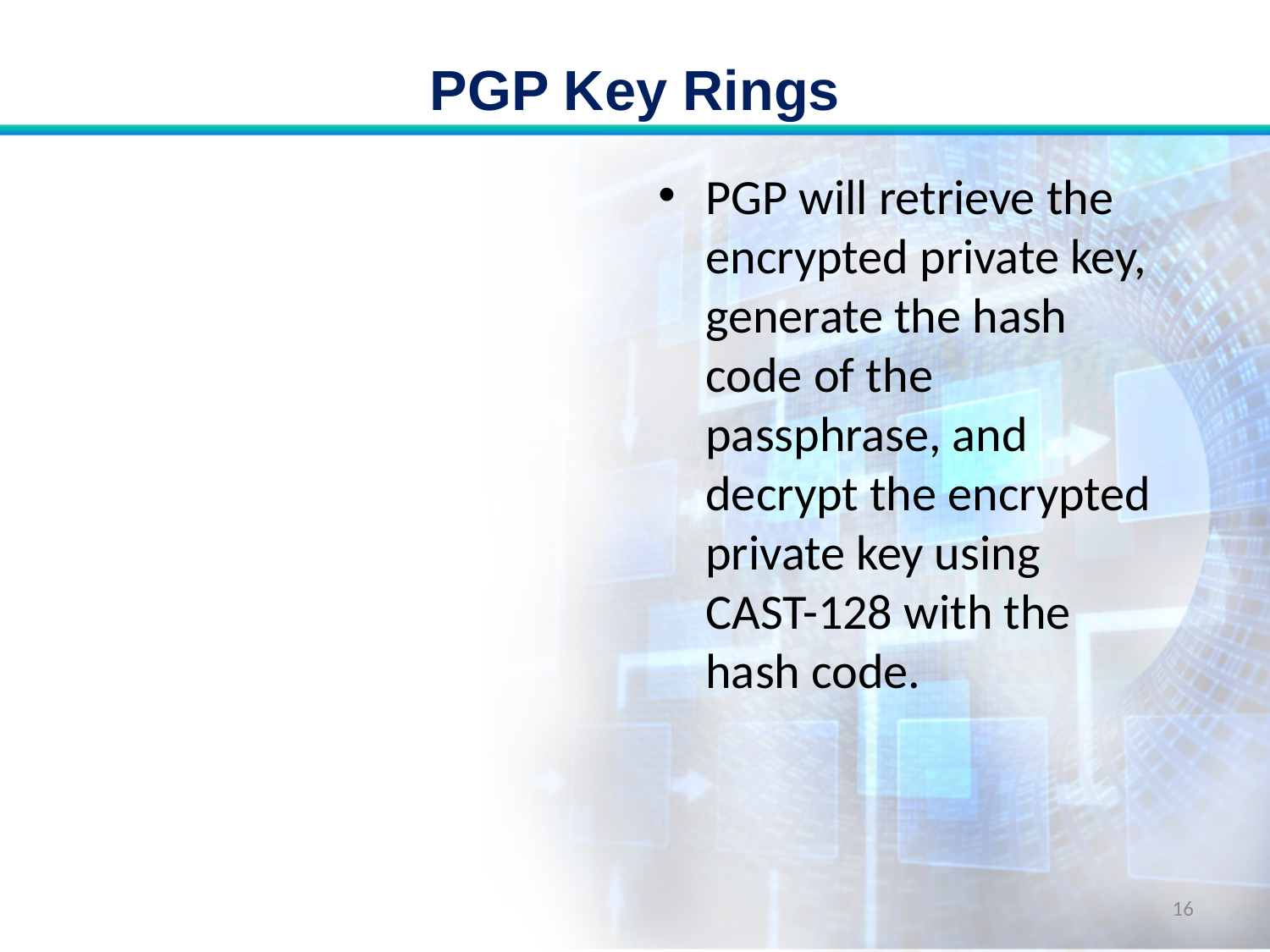

# PGP Key Rings
PGP will retrieve the encrypted private key, generate the hash code of the passphrase, and decrypt the encrypted private key using CAST-128 with the hash code.
16